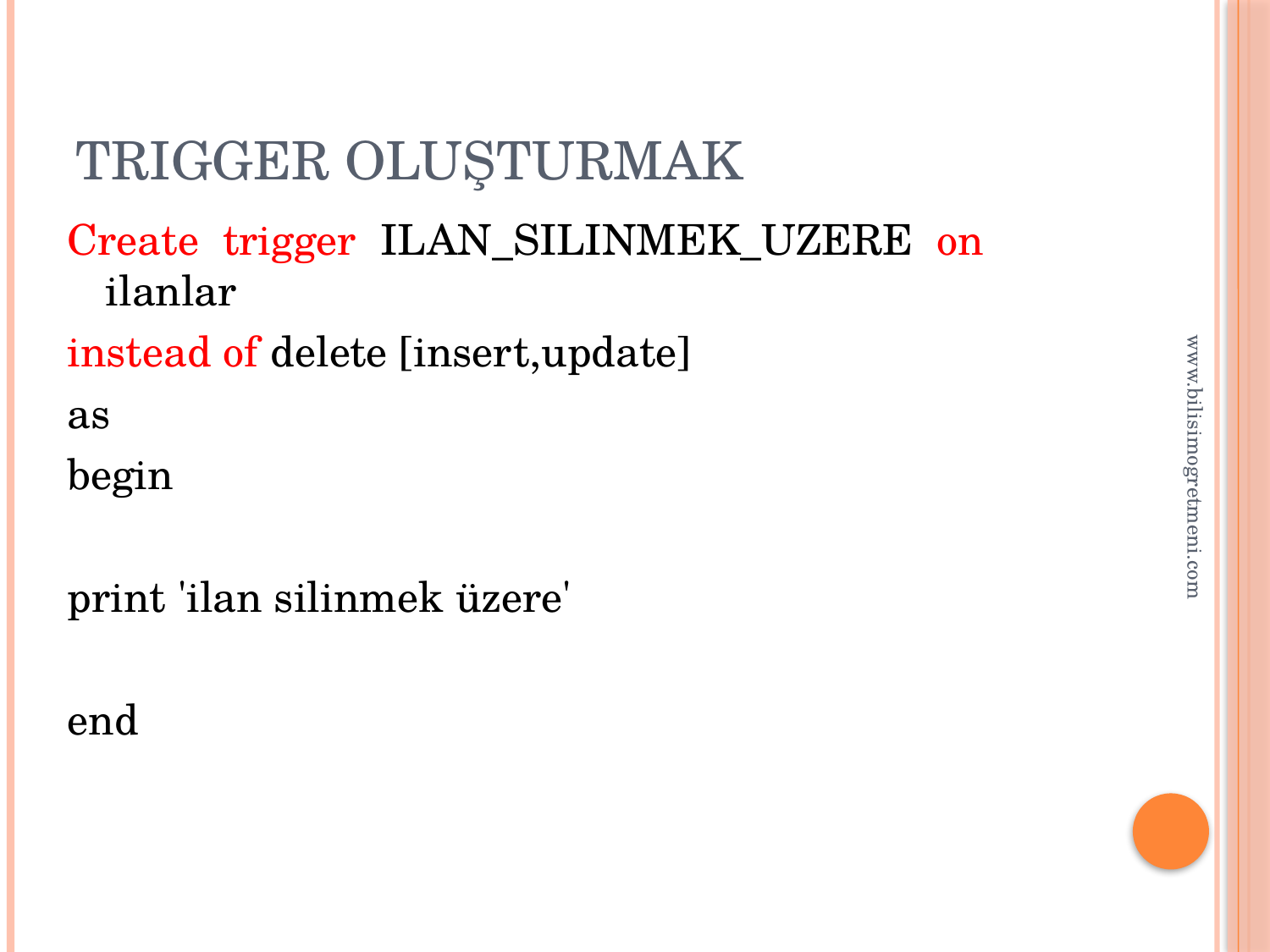

# TRIGGER OLUŞTURMAK
Create  trigger  ILAN_SILINMEK_UZERE  on ilanlar
instead of delete [insert,update]
as
begin

print 'ilan silinmek üzere'

end
www.bilisimogretmeni.com